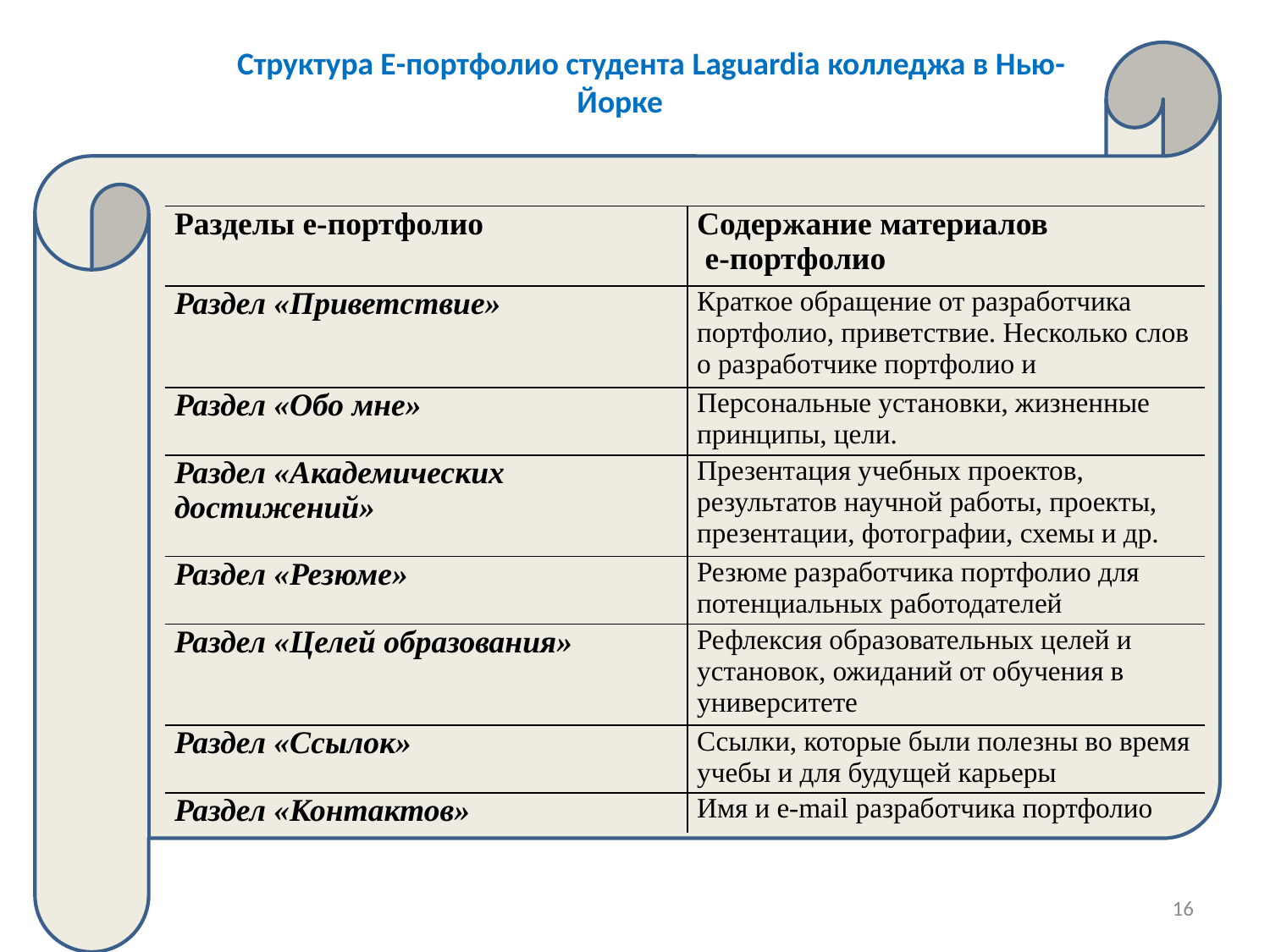

Структура Е-портфолио студента Laguardia колледжа в Нью-Йорке

| Разделы е-портфолио | Содержание материалов е-портфолио |
| --- | --- |
| Раздел «Приветствие» | Краткое обращение от разработчика портфолио, приветствие. Несколько слов о разработчике портфолио и |
| Раздел «Обо мне» | Персональные установки, жизненные принципы, цели. |
| Раздел «Академических достижений» | Презентация учебных проектов, результатов научной работы, проекты, презентации, фотографии, схемы и др. |
| Раздел «Резюме» | Резюме разработчика портфолио для потенциальных работодателей |
| Раздел «Целей образования» | Рефлексия образовательных целей и установок, ожиданий от обучения в университете |
| Раздел «Ссылок» | Ссылки, которые были полезны во время учебы и для будущей карьеры |
| Раздел «Контактов» | Имя и е-mail разработчика портфолио |
16